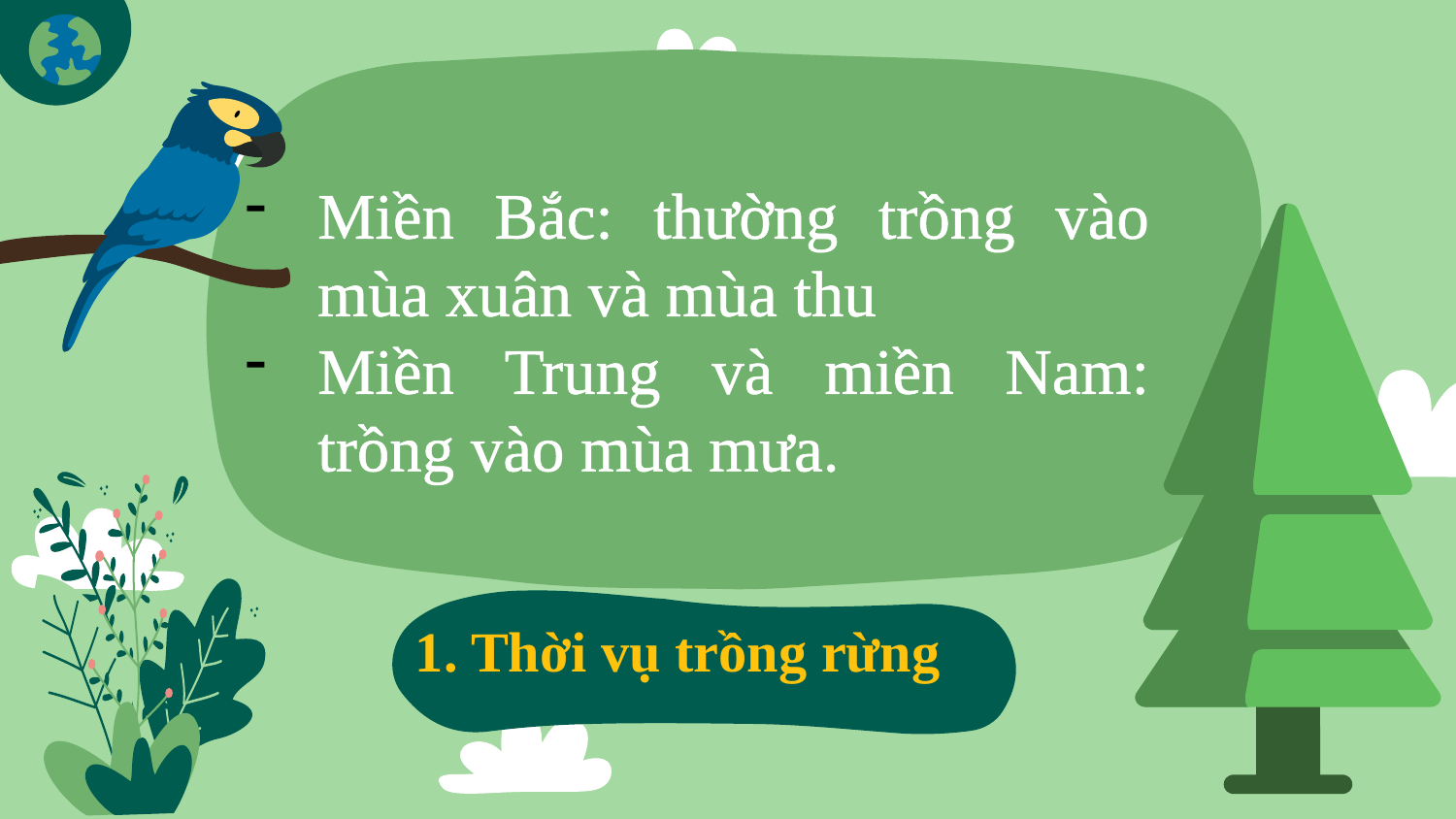

Miền Bắc: thường trồng vào mùa xuân và mùa thu
Miền Trung và miền Nam: trồng vào mùa mưa.

1. Thời vụ trồng rừng